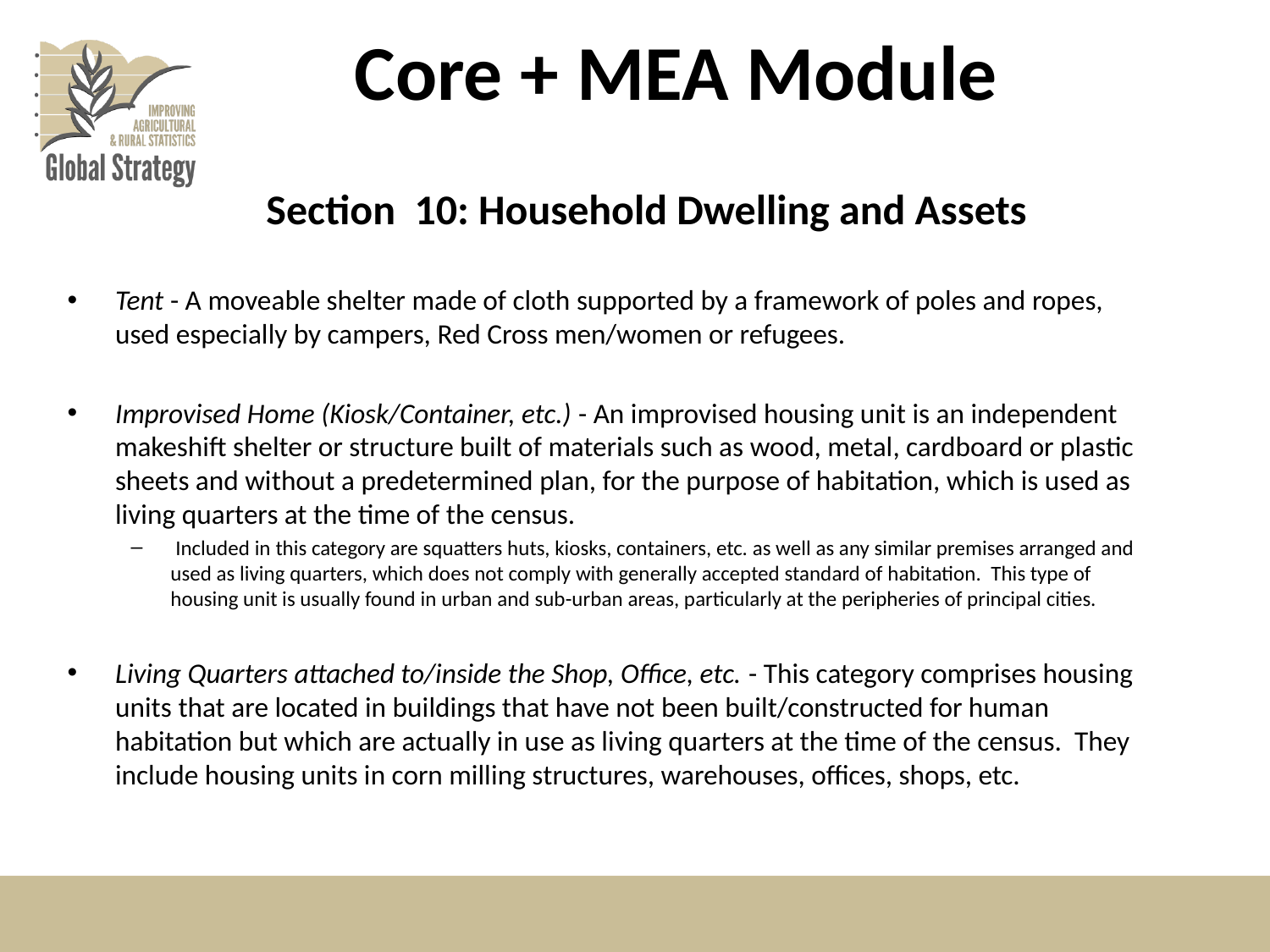

# Core + MEA Module
Section  10: Household Dwelling and Assets

Tent - A moveable shelter made of cloth supported by a framework of poles and ropes, used especially by campers, Red Cross men/women or refugees.

Improvised Home (Kiosk/Container, etc.) - An improvised housing unit is an independent makeshift shelter or structure built of materials such as wood, metal, cardboard or plastic sheets and without a predetermined plan, for the purpose of habitation, which is used as living quarters at the time of the census.
 Included in this category are squatters huts, kiosks, containers, etc. as well as any similar premises arranged and used as living quarters, which does not comply with generally accepted standard of habitation.  This type of housing unit is usually found in urban and sub-urban areas, particularly at the peripheries of principal cities.

Living Quarters attached to/inside the Shop, Office, etc. - This category comprises housing units that are located in buildings that have not been built/constructed for human habitation but which are actually in use as living quarters at the time of the census.  They include housing units in corn milling structures, warehouses, offices, shops, etc.